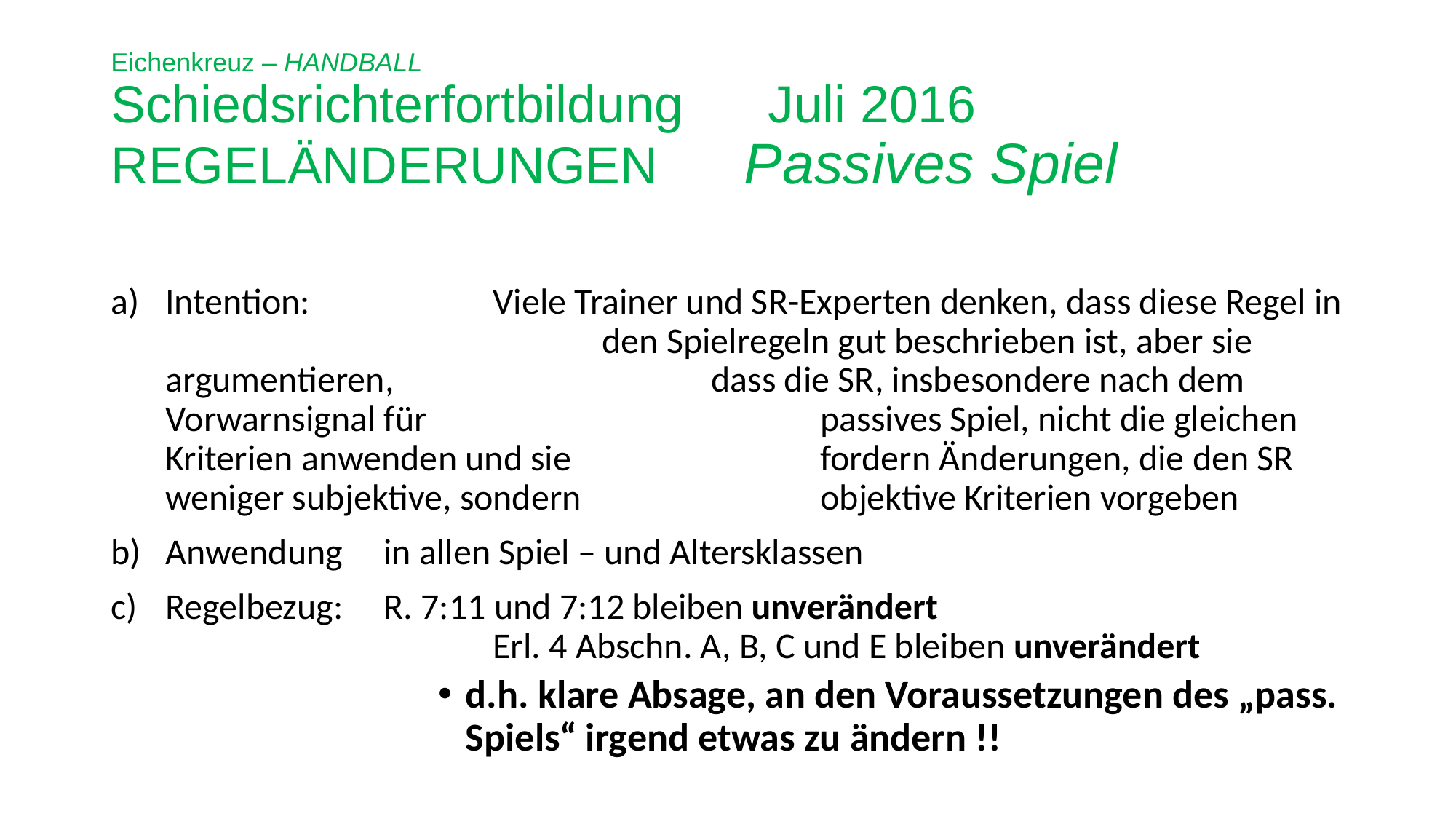

# Eichenkreuz – HANDBALL Schiedsrichterfortbildung		Juli 2016 REGELÄNDERUNGEN      Passives Spiel

Intention:		Viele Trainer und SR-Experten denken, dass diese Regel in 				den Spielregeln gut beschrieben ist, aber sie argumentieren, 			dass die SR, insbesondere nach dem Vorwarnsignal für 				passives Spiel, nicht die gleichen Kriterien anwenden und sie 			fordern Änderungen, die den SR weniger subjektive, sondern 			objektive Kriterien vorgeben
Anwendung	in allen Spiel – und Altersklassen
Regelbezug:	R. 7:11 und 7:12 bleiben unverändert 						Erl. 4 Abschn. A, B, C und E bleiben unverändert
d.h. klare Absage, an den Voraussetzungen des „pass. Spiels“ irgend etwas zu ändern !!